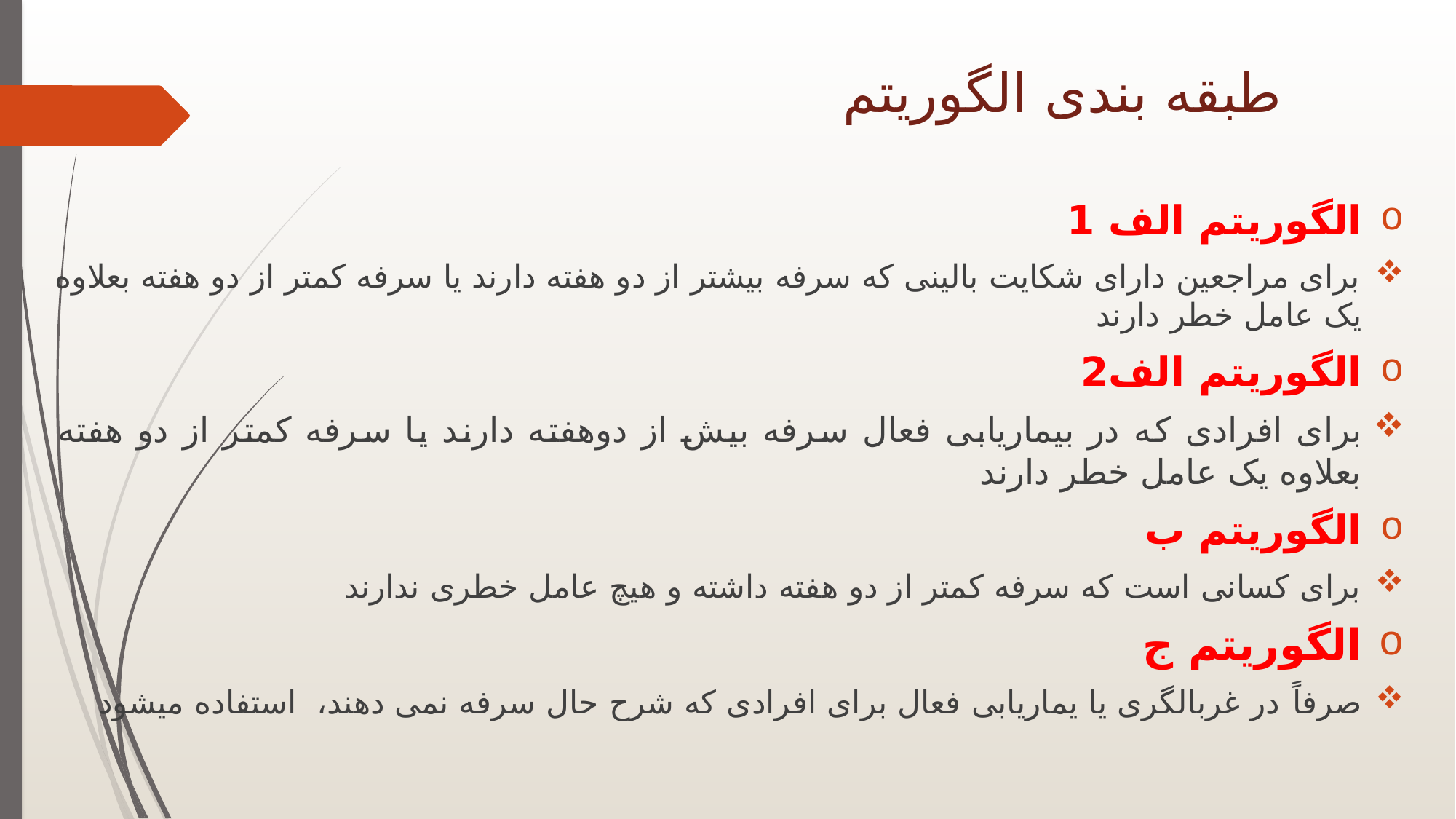

# طبقه بندی الگوریتم
الگوریتم الف 1
برای مراجعین دارای شکایت بالینی که سرفه بیشتر از دو هفته دارند یا سرفه کمتر از دو هفته بعلاوه یک عامل خطر دارند
الگوریتم الف2
برای افرادی که در بیماریابی فعال سرفه بیش از دوهفته دارند یا سرفه کمتر از دو هفته بعلاوه یک عامل خطر دارند
الگوریتم ب
برای کسانی است که سرفه کمتر از دو هفته داشته و هیچ عامل خطری ندارند
الگوریتم ج
صرفاً در غربالگری یا یماریابی فعال برای افرادی که شرح حال سرفه نمی دهند،  استفاده میشود